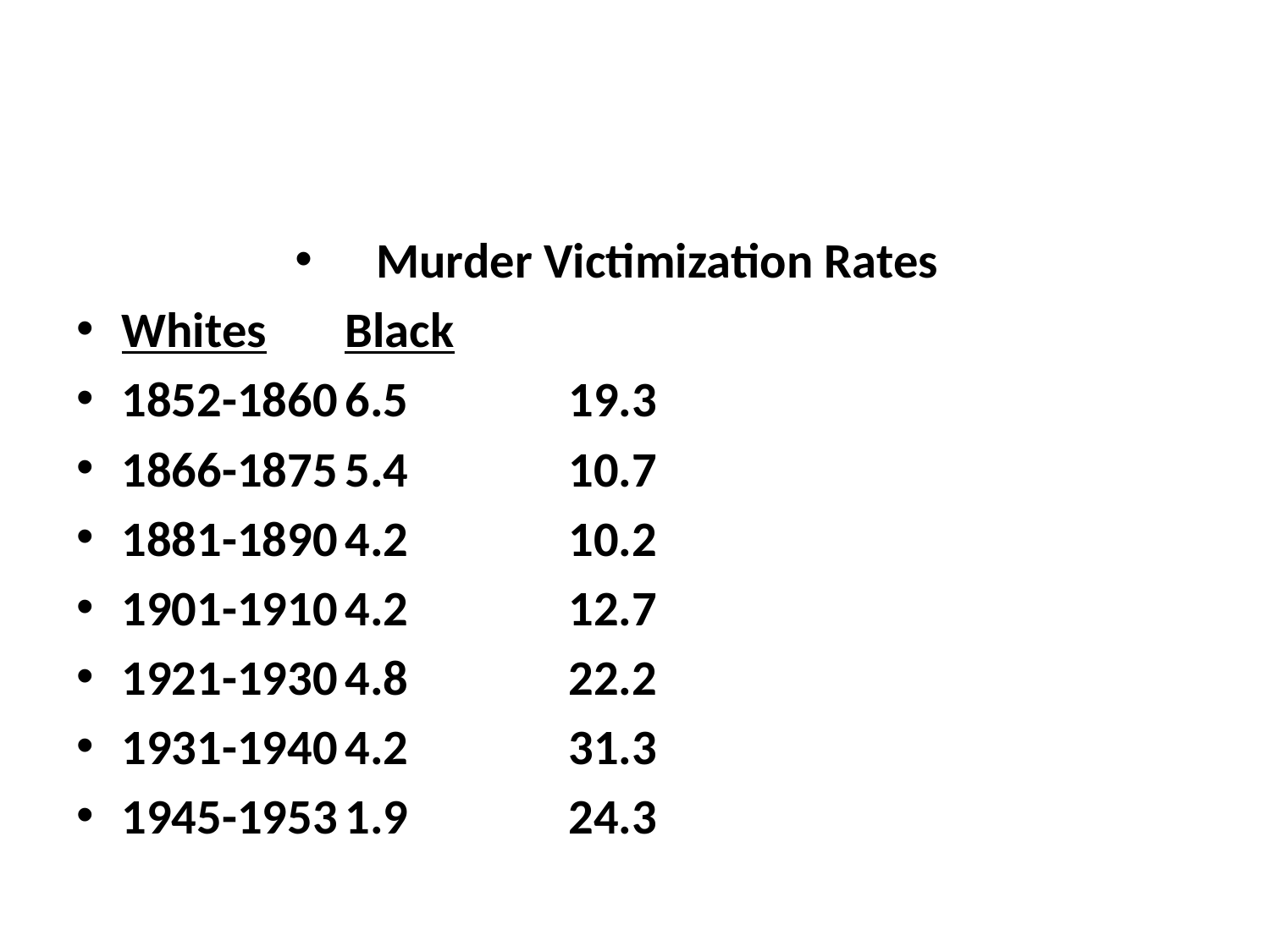

#
Murder Victimization Rates
Whites	Black
1852-1860		6.5		19.3
1866-1875		5.4		10.7
1881-1890		4.2		10.2
1901-1910		4.2		12.7
1921-1930		4.8		22.2
1931-1940		4.2		31.3
1945-1953		1.9		24.3